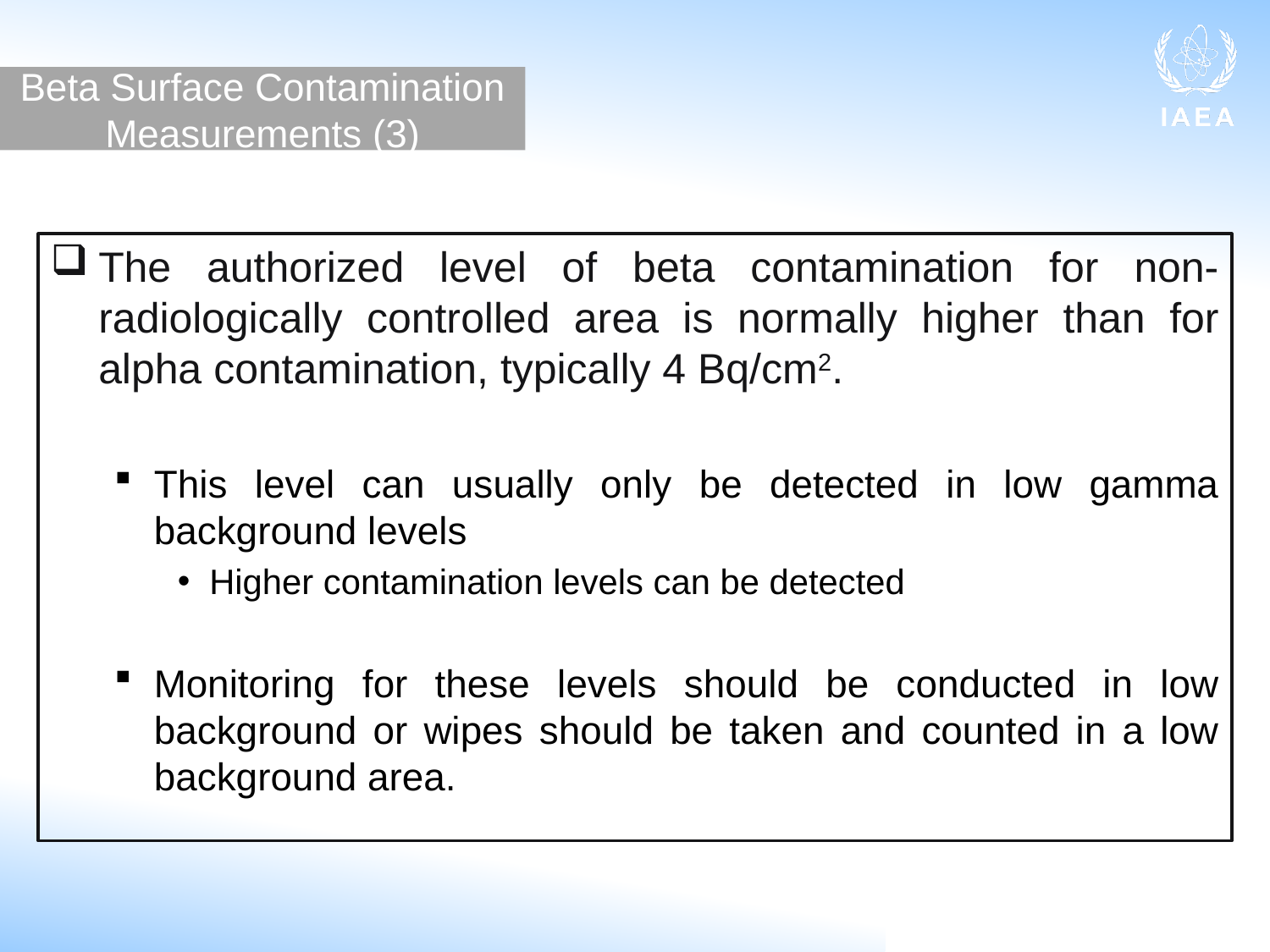

Beta Surface Contamination Measurements (3)
The authorized level of beta contamination for non-radiologically controlled area is normally higher than for alpha contamination, typically 4 Bq/cm2.

This level can usually only be detected in low gamma background levels
Higher contamination levels can be detected

Monitoring for these levels should be conducted in low background or wipes should be taken and counted in a low background area.